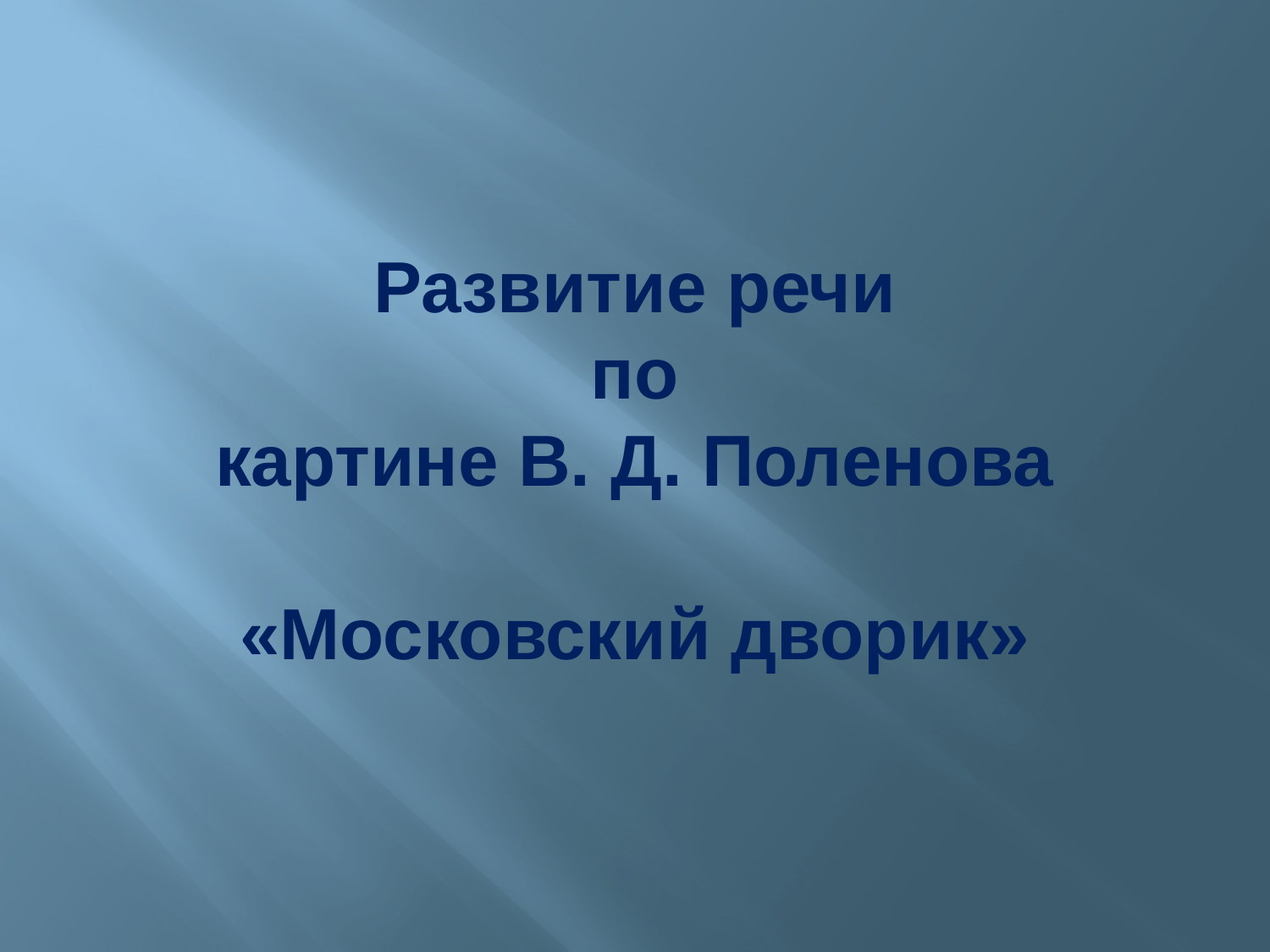

# Развитие речи по картине В. Д. Поленова «Московский дворик»